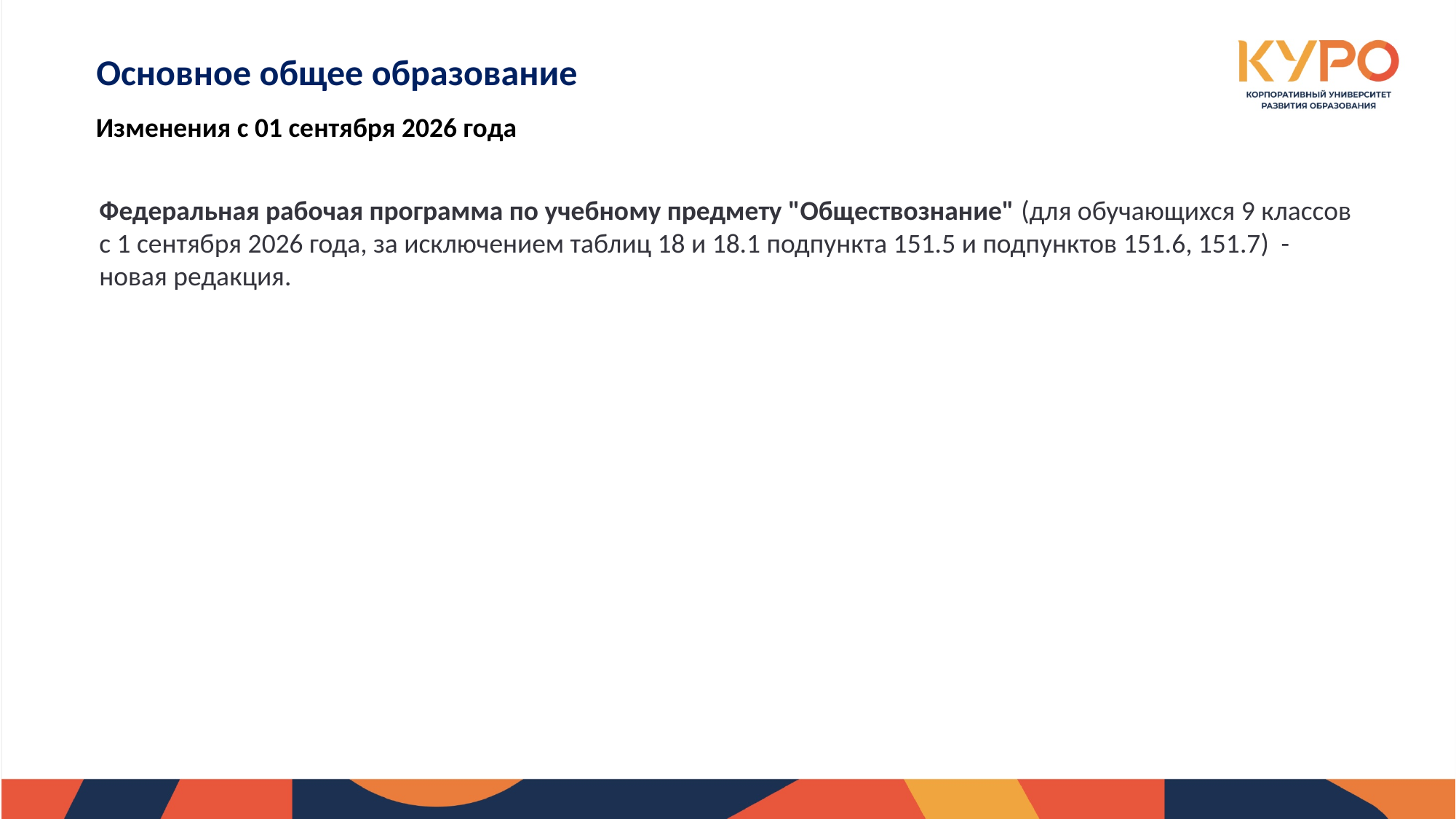

Основное общее образование
Изменения с 01 сентября 2026 года
Федеральная рабочая программа по учебному предмету "Обществознание" (для обучающихся 9 классов с 1 сентября 2026 года, за исключением таблиц 18 и 18.1 подпункта 151.5 и подпунктов 151.6, 151.7)  - новая редакция.